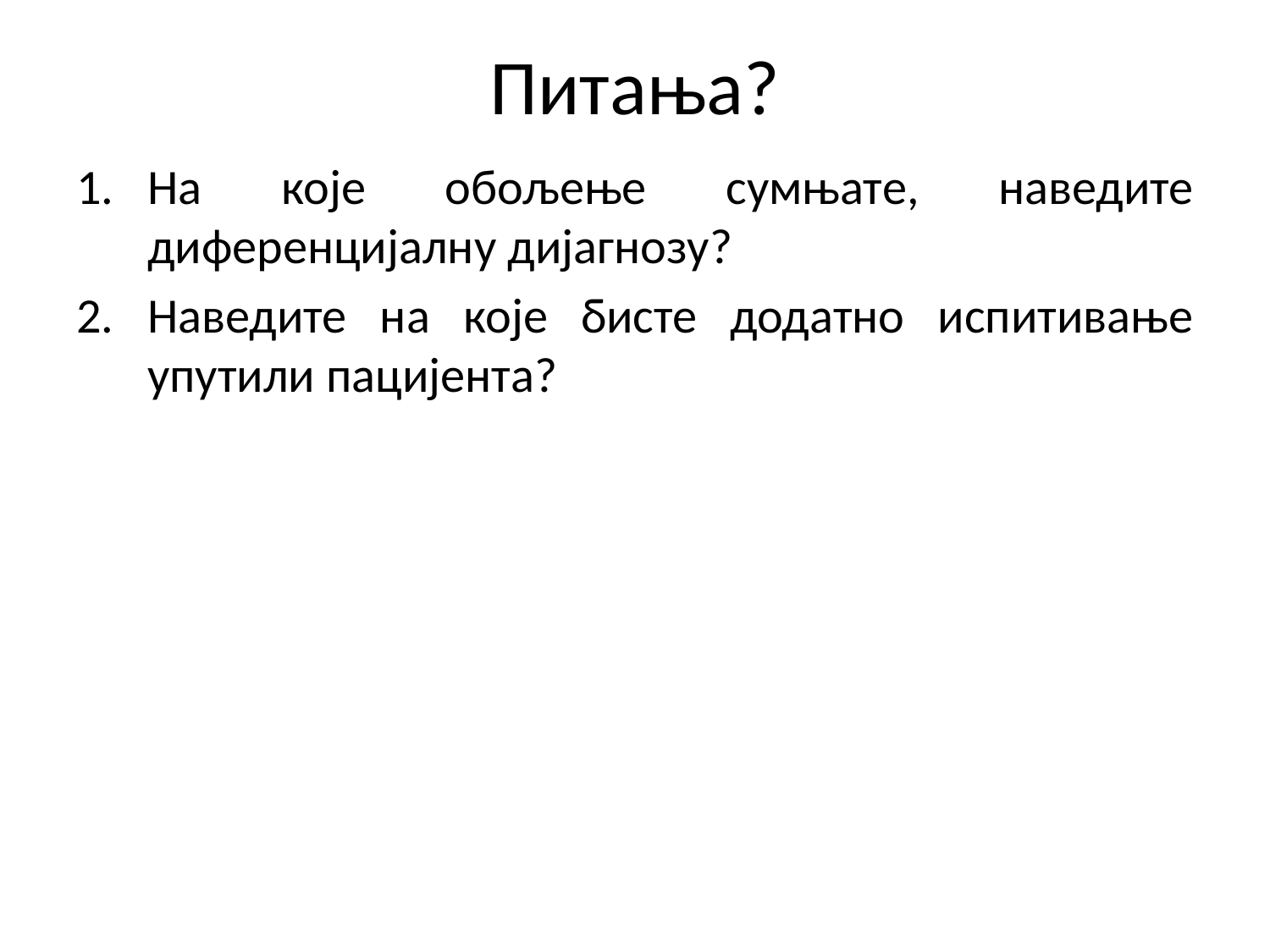

# Питања?
На које обољење сумњате, наведите диференцијалну дијагнозу?
Наведите на које бисте додатно испитивање упутили пацијента?